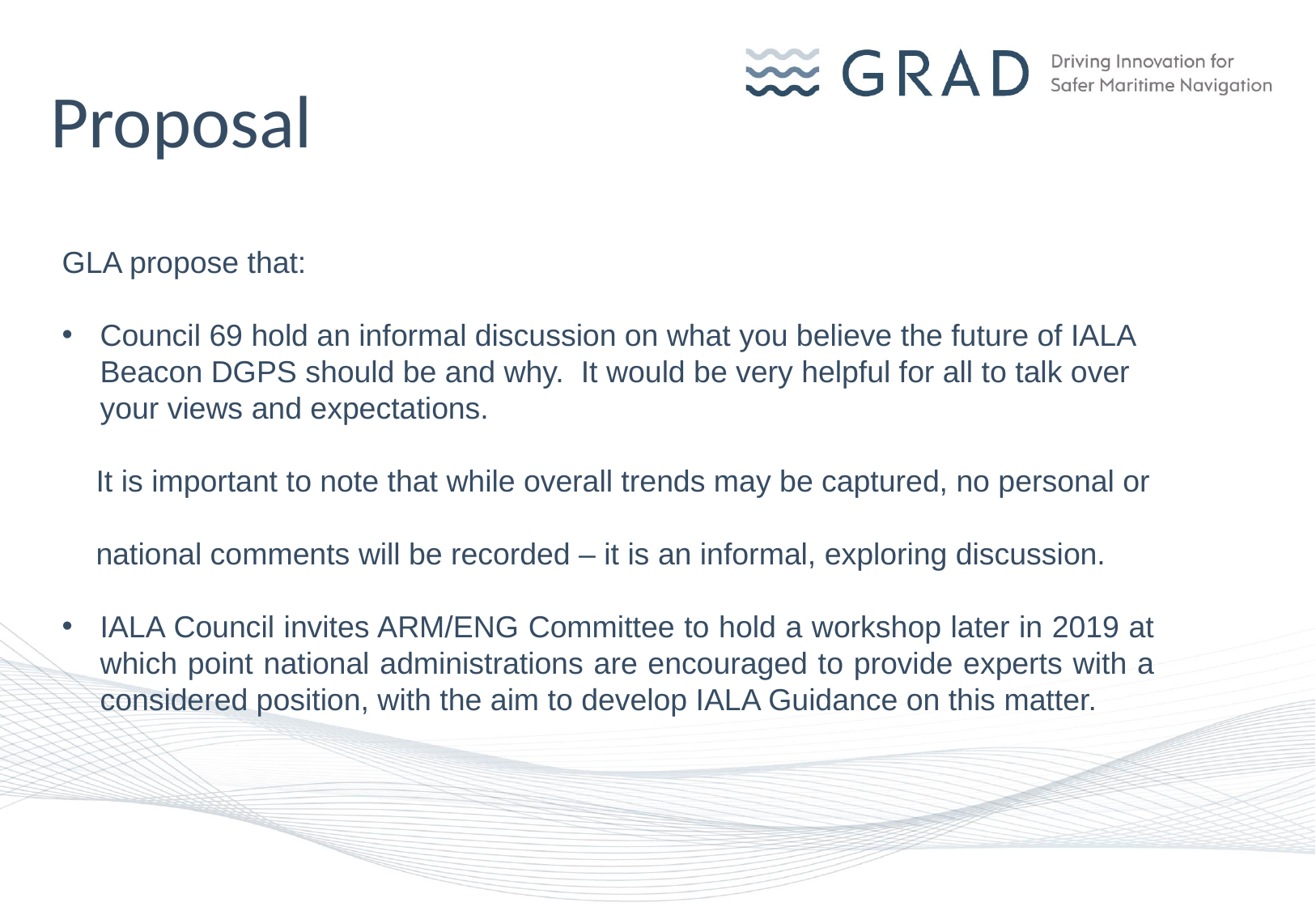

# Proposal
GLA propose that:

Council 69 hold an informal discussion on what you believe the future of IALA Beacon DGPS should be and why.  It would be very helpful for all to talk over your views and expectations.

    It is important to note that while overall trends may be captured, no personal or
    national comments will be recorded – it is an informal, exploring discussion.

IALA Council invites ARM/ENG Committee to hold a workshop later in 2019 at which point national administrations are encouraged to provide experts with a considered position, with the aim to develop IALA Guidance on this matter.